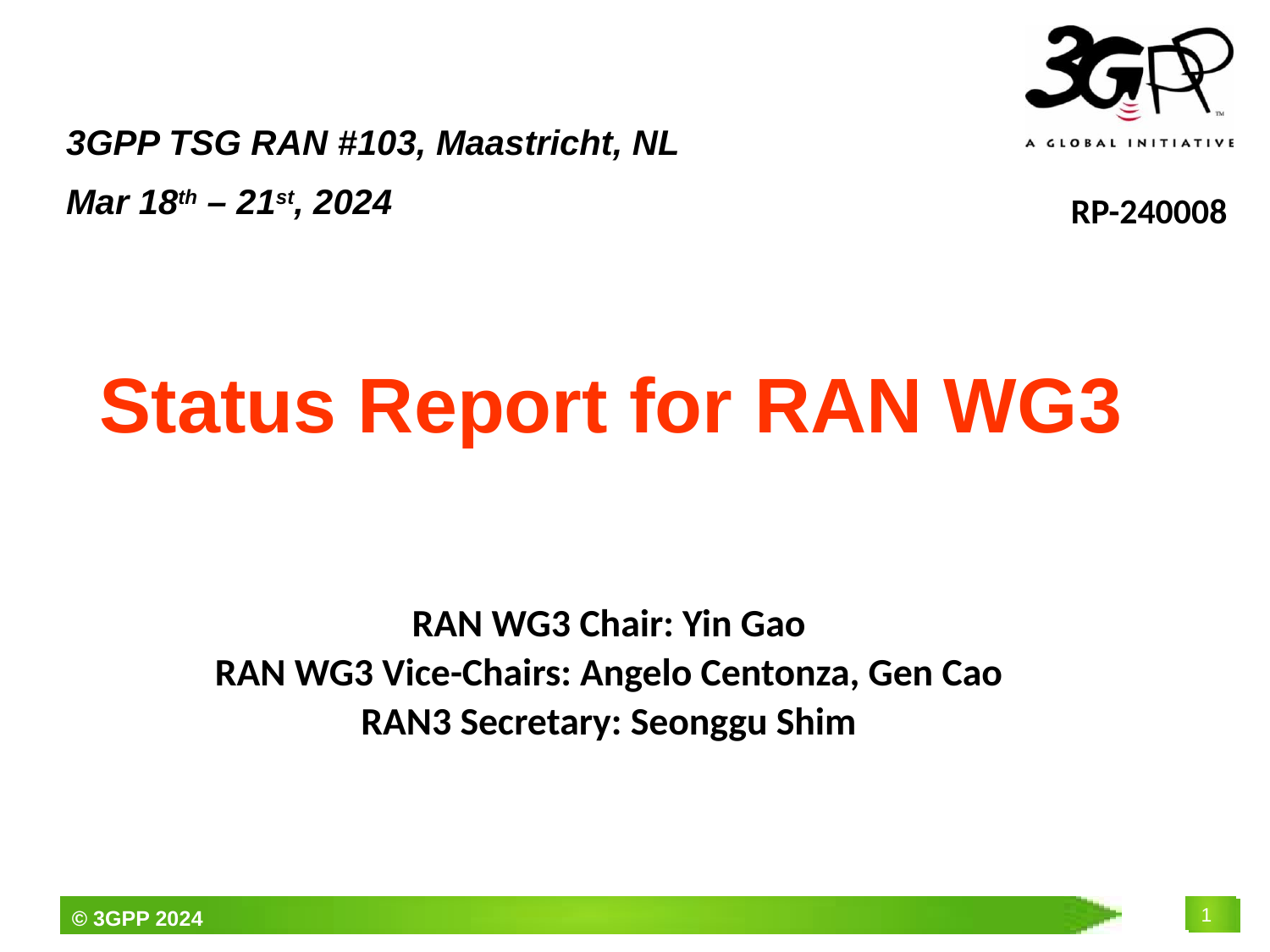

3GPP TSG RAN #103, Maastricht, NL
Mar 18th – 21st, 2024
RP-240008

Status Report for RAN WG3
# RAN WG3 Chair: Yin Gao
RAN WG3 Vice-Chairs: Angelo Centonza, Gen Cao
RAN3 Secretary: Seonggu Shim